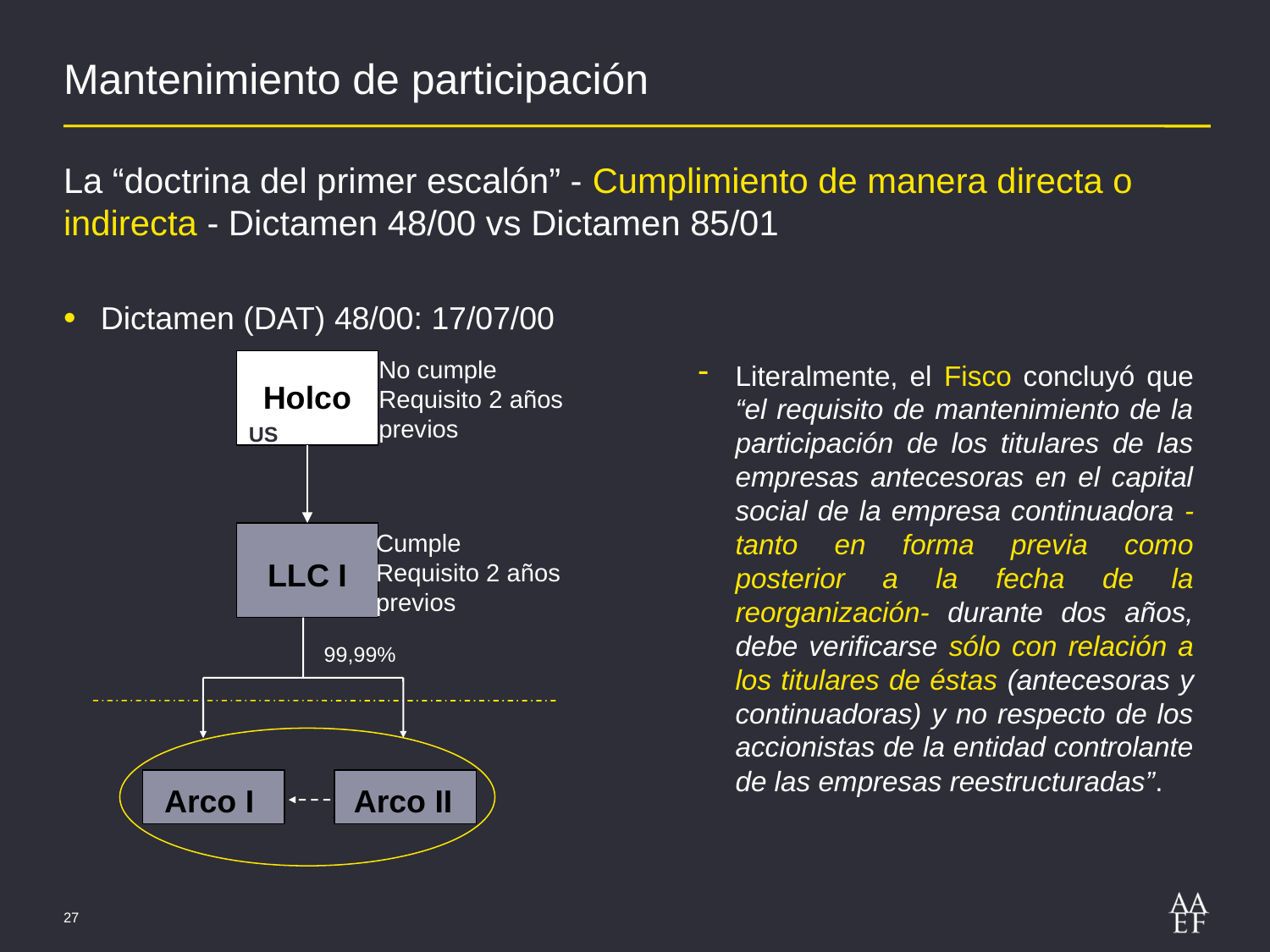

# Mantenimiento de participación
La “doctrina del primer escalón” - Cumplimiento de manera directa o indirecta - Dictamen 48/00 vs Dictamen 85/01

Dictamen (DAT) 48/00: 17/07/00
No cumple
Requisito 2 años
previos

Holco
US
Cumple
Requisito 2 años
previos

LLC I

99,99%

Arco I
Arco II

Literalmente, el Fisco concluyó que “el requisito de mantenimiento de la participación de los titulares de las empresas antecesoras en el capital social de la empresa continuadora -tanto en forma previa como posterior a la fecha de la reorganización- durante dos años, debe verificarse sólo con relación a los titulares de éstas (antecesoras y continuadoras) y no respecto de los accionistas de la entidad controlante de las empresas reestructuradas”.
27